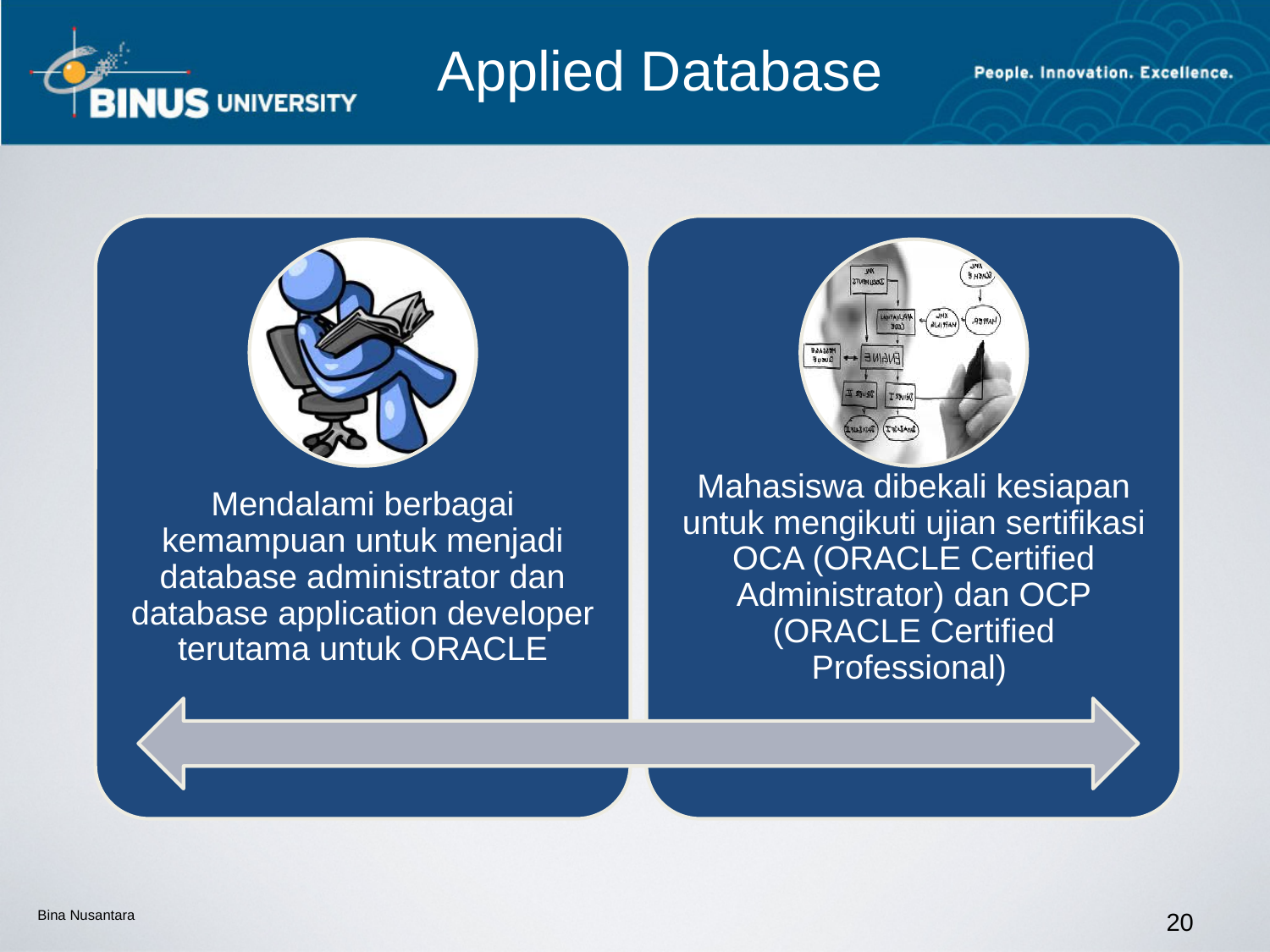

# Applied Database
Mendalami berbagai kemampuan untuk menjadi database administrator dan database application developer terutama untuk ORACLE
Mahasiswa dibekali kesiapan untuk mengikuti ujian sertifikasi OCA (ORACLE Certified Administrator) dan OCP (ORACLE Certified Professional)
Bina Nusantara
20